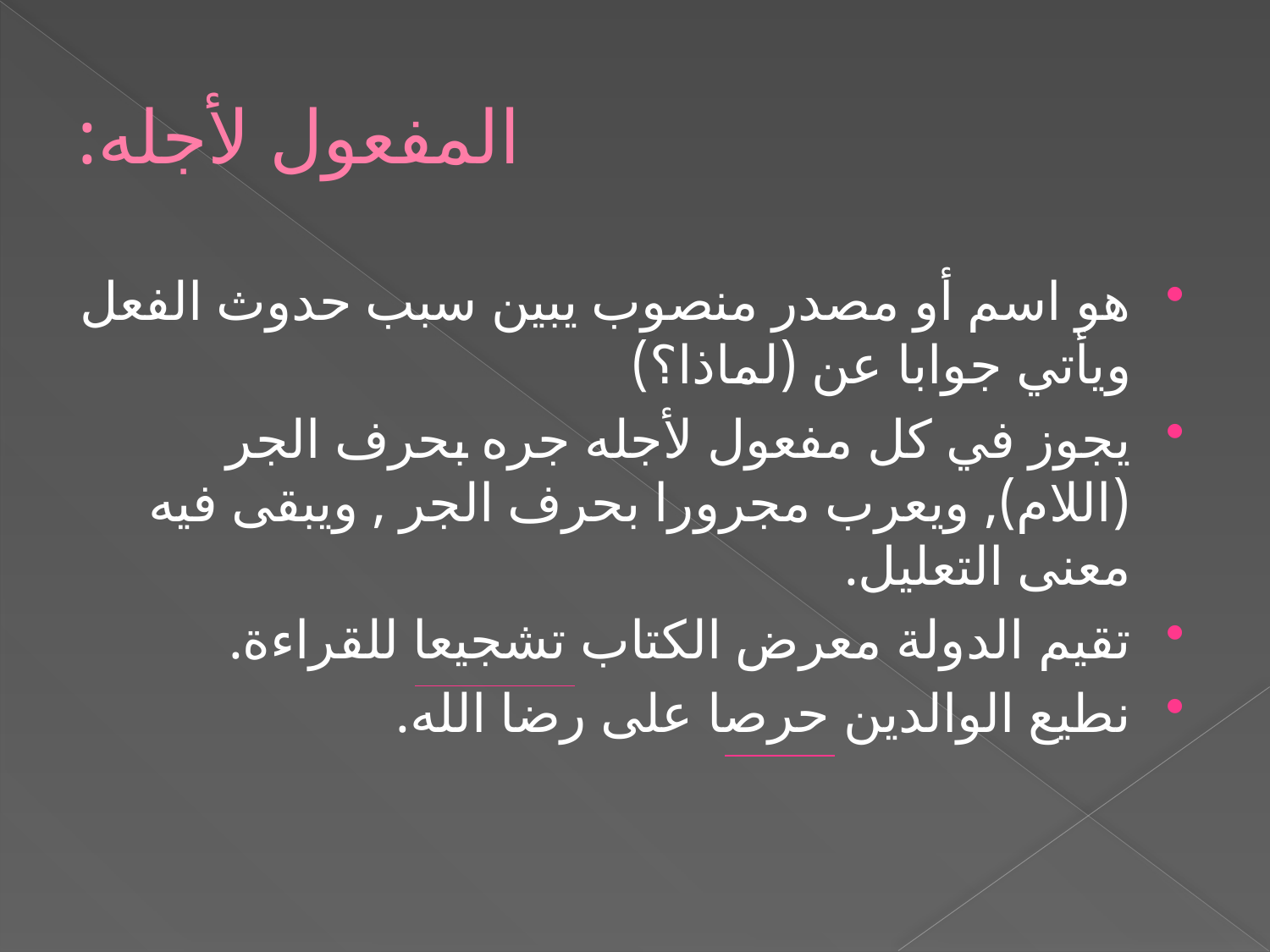

# المفعول لأجله:
هو اسم أو مصدر منصوب يبين سبب حدوث الفعل ويأتي جوابا عن (لماذا؟)
يجوز في كل مفعول لأجله جره بحرف الجر (اللام), ويعرب مجرورا بحرف الجر , ويبقى فيه معنى التعليل.
تقيم الدولة معرض الكتاب تشجيعا للقراءة.
نطيع الوالدين حرصا على رضا الله.